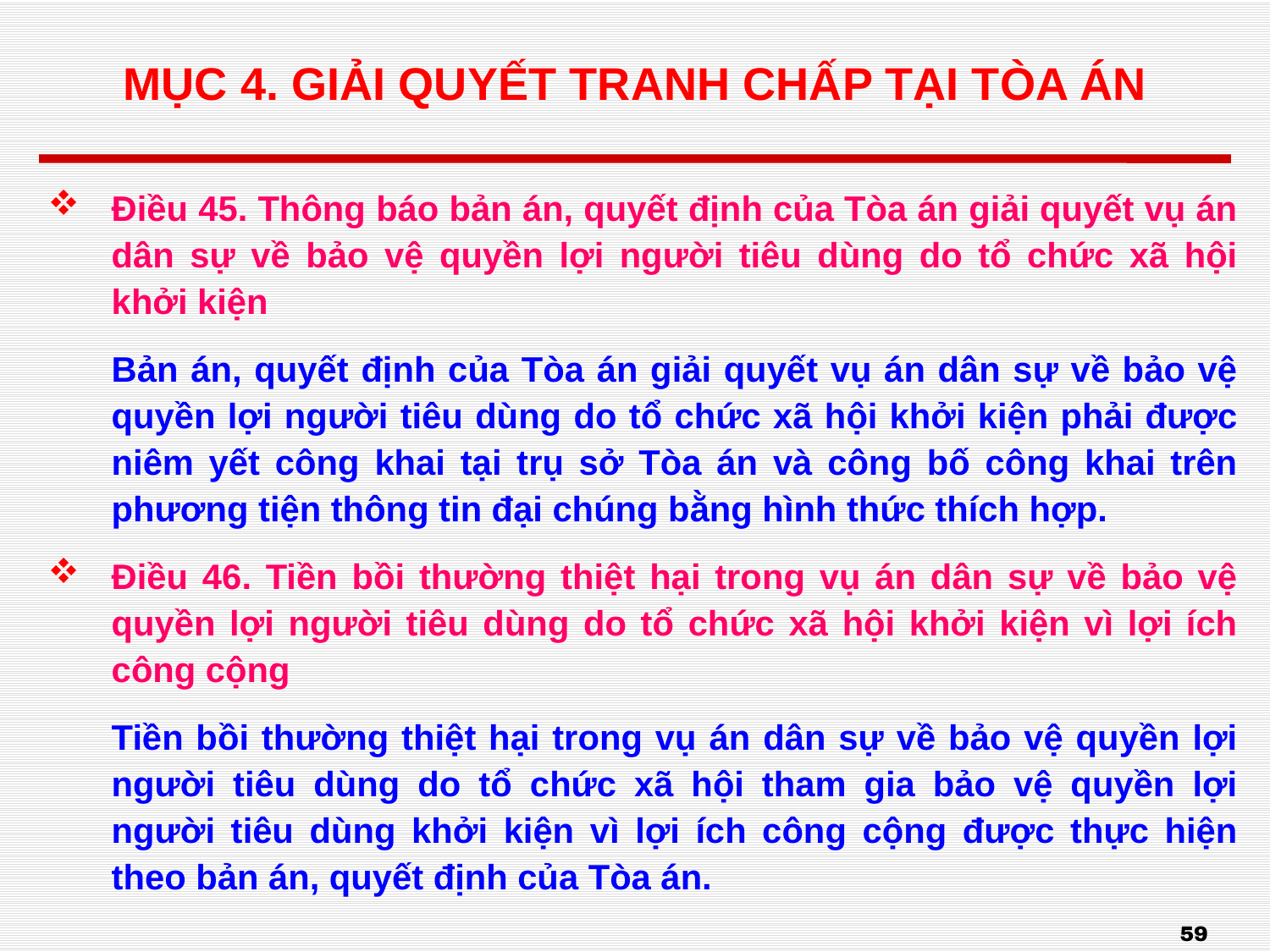

# MỤC 4. GIẢI QUYẾT TRANH CHẤP TẠI TÒA ÁN
Điều 45. Thông báo bản án, quyết định của Tòa án giải quyết vụ án dân sự về bảo vệ quyền lợi người tiêu dùng do tổ chức xã hội khởi kiện
Bản án, quyết định của Tòa án giải quyết vụ án dân sự về bảo vệ quyền lợi người tiêu dùng do tổ chức xã hội khởi kiện phải được niêm yết công khai tại trụ sở Tòa án và công bố công khai trên phương tiện thông tin đại chúng bằng hình thức thích hợp.
Điều 46. Tiền bồi thường thiệt hại trong vụ án dân sự về bảo vệ quyền lợi người tiêu dùng do tổ chức xã hội khởi kiện vì lợi ích công cộng
Tiền bồi thường thiệt hại trong vụ án dân sự về bảo vệ quyền lợi người tiêu dùng do tổ chức xã hội tham gia bảo vệ quyền lợi người tiêu dùng khởi kiện vì lợi ích công cộng được thực hiện theo bản án, quyết định của Tòa án.